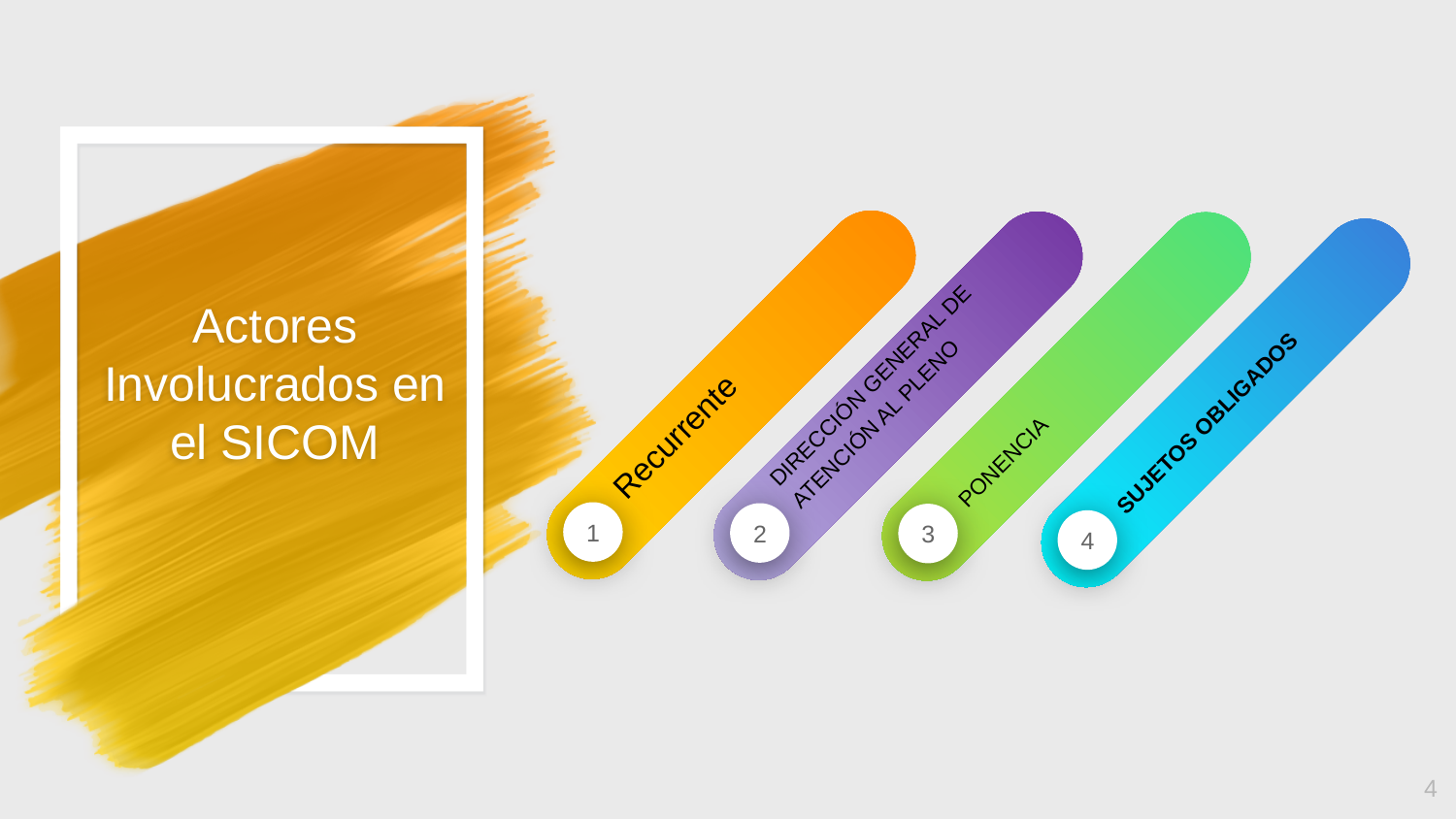

# Actores Involucrados en el SICOM

Recurrente

1

DIRECCIÓN GENERAL DE ATENCIÓN AL PLENO

2

PONENCIA
3

SUJETOS OBLIGADOS
4
4